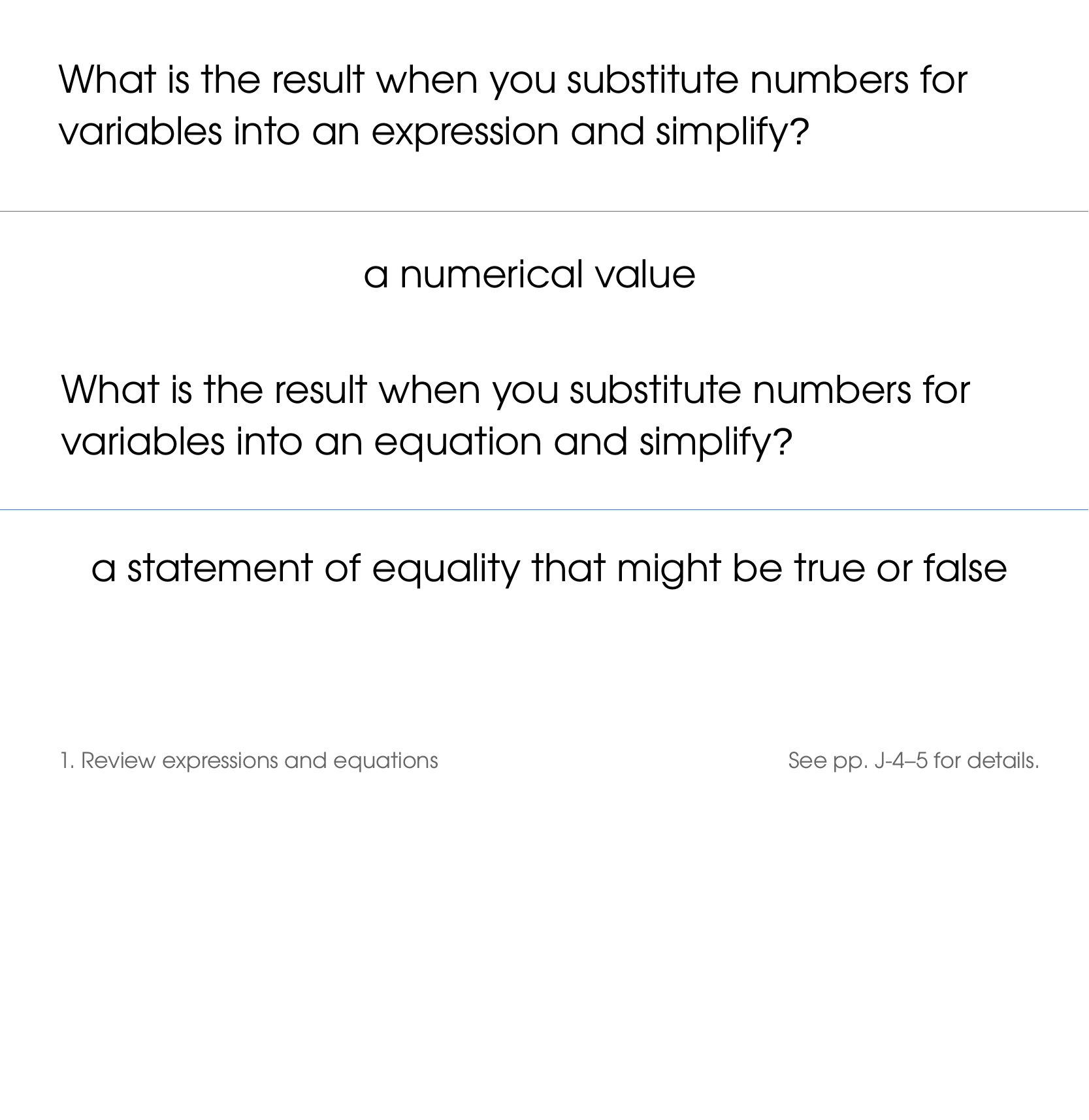

What is the result when you substitute numbers for variables into an expression and simplify?
a numerical value
What is the result when you substitute numbers for variables into an equation and simplify?
a statement of equality that might be true or false
1. Review expressions and equations
See pp. J-4–5 for details.